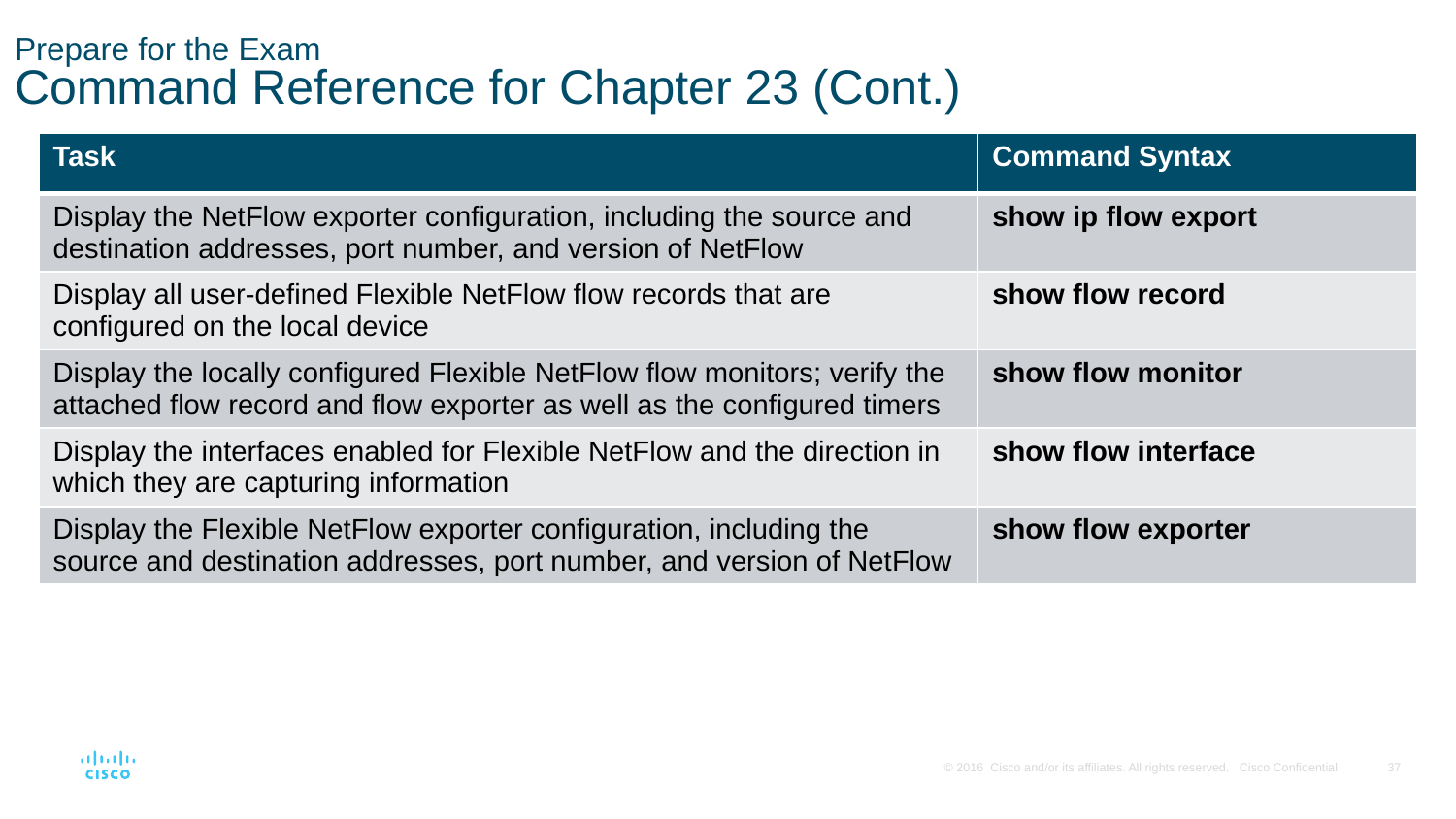

# Prepare for the Exam Command Reference for Chapter 23 (Cont.)
| Task | Command Syntax |
| --- | --- |
| Display the NetFlow exporter configuration, including the source and destination addresses, port number, and version of NetFlow | show ip flow export |
| Display all user-defined Flexible NetFlow flow records that are configured on the local device | show flow record |
| Display the locally configured Flexible NetFlow flow monitors; verify the attached flow record and flow exporter as well as the configured timers | show flow monitor |
| Display the interfaces enabled for Flexible NetFlow and the direction in which they are capturing information | show flow interface |
| Display the Flexible NetFlow exporter configuration, including the source and destination addresses, port number, and version of NetFlow | show flow exporter |